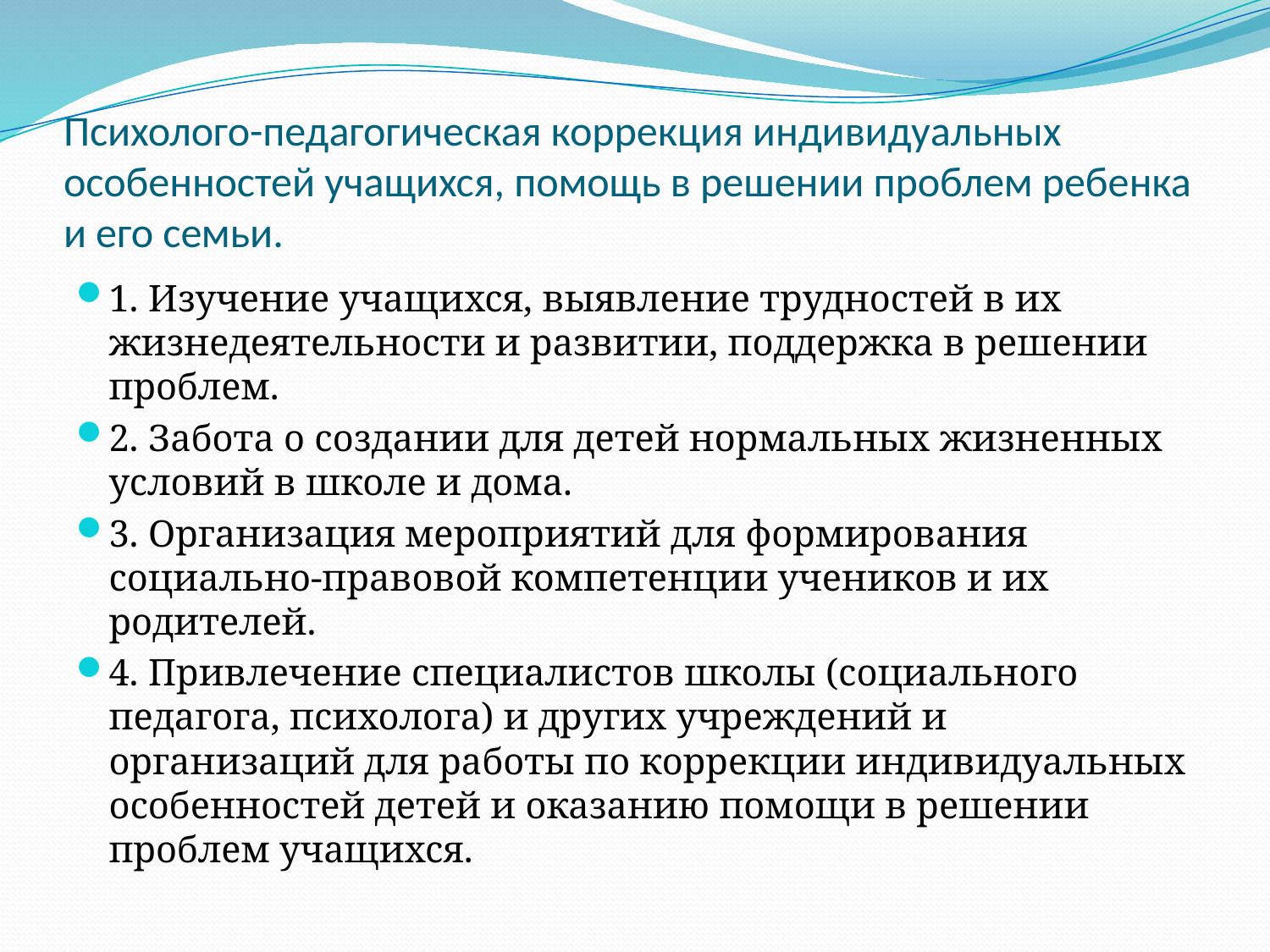

# Психолого-педагогическая коррекция индивидуальных особенностей учащихся, помощь в решении проблем ребенка и его семьи.
1. Изучение учащихся, выявление трудностей в их жизнедеятельности и развитии, поддержка в решении проблем.
2. Забота о создании для детей нормальных жизненных условий в школе и дома.
3. Организация мероприятий для формирования социально-правовой компетенции учеников и их родителей.
4. Привлечение специалистов школы (социального педагога, психолога) и других учреждений и организаций для работы по коррекции индивидуальных особенностей детей и оказанию помощи в решении проблем учащихся.